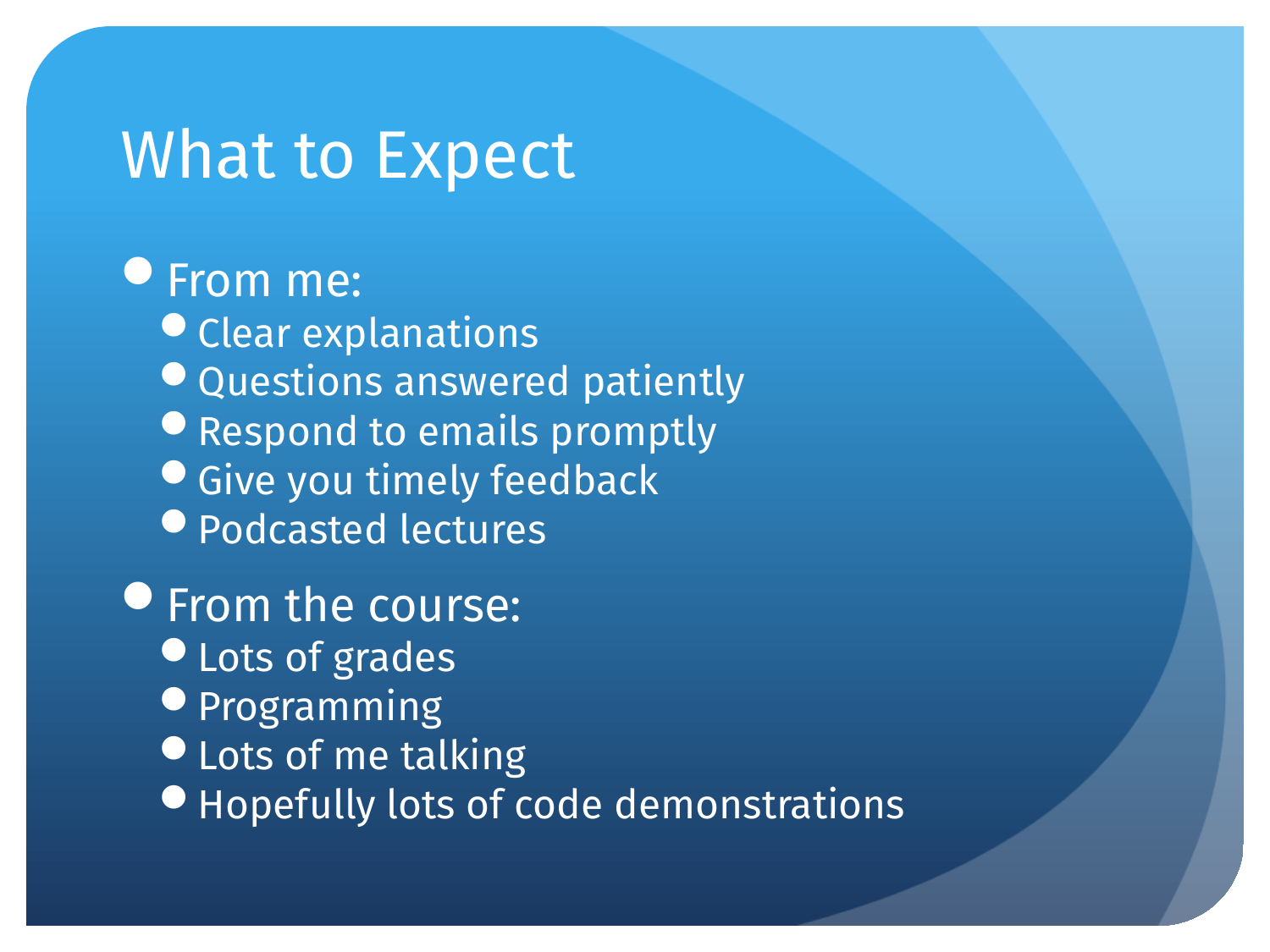

# What to Expect
From me:
Clear explanations
Questions answered patiently
Respond to emails promptly
Give you timely feedback
Podcasted lectures
From the course:
Lots of grades
Programming
Lots of me talking
Hopefully lots of code demonstrations